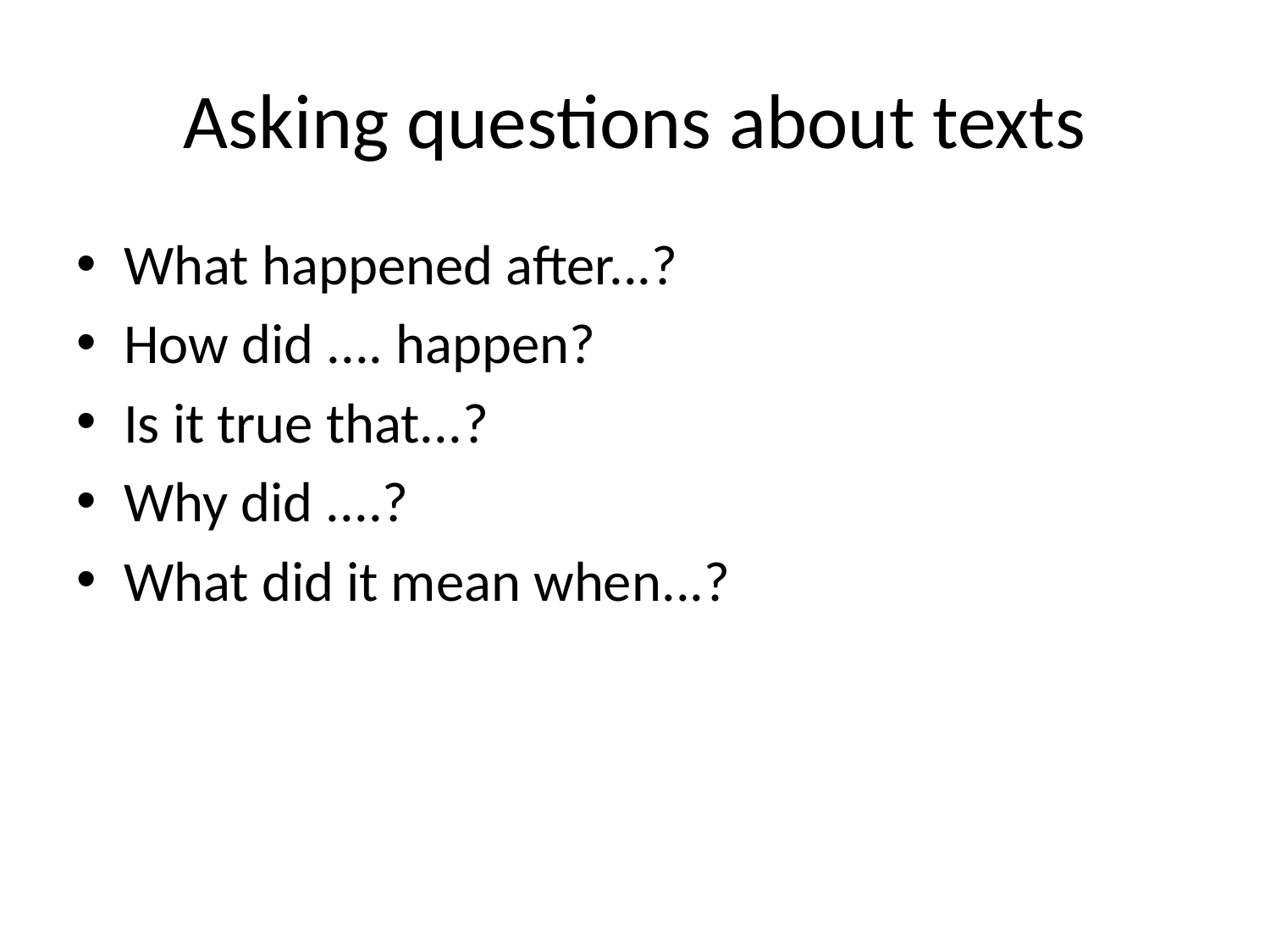

# Asking questions about texts
What happened after...?
How did .... happen?
Is it true that...?
Why did ....?
What did it mean when...?